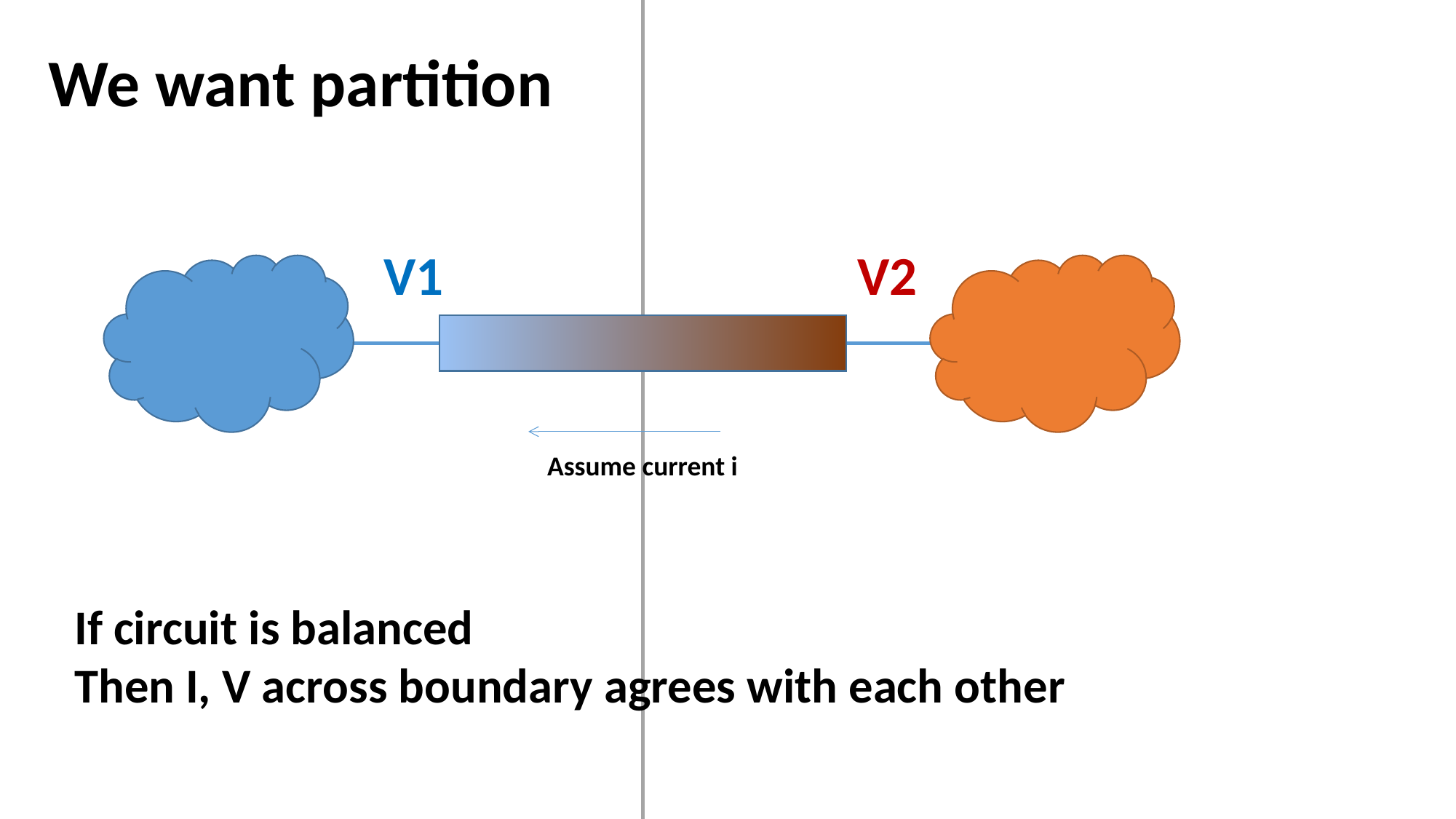

We want partition
V1
V2

Assume current i
If circuit is balanced
Then I, V across boundary agrees with each other